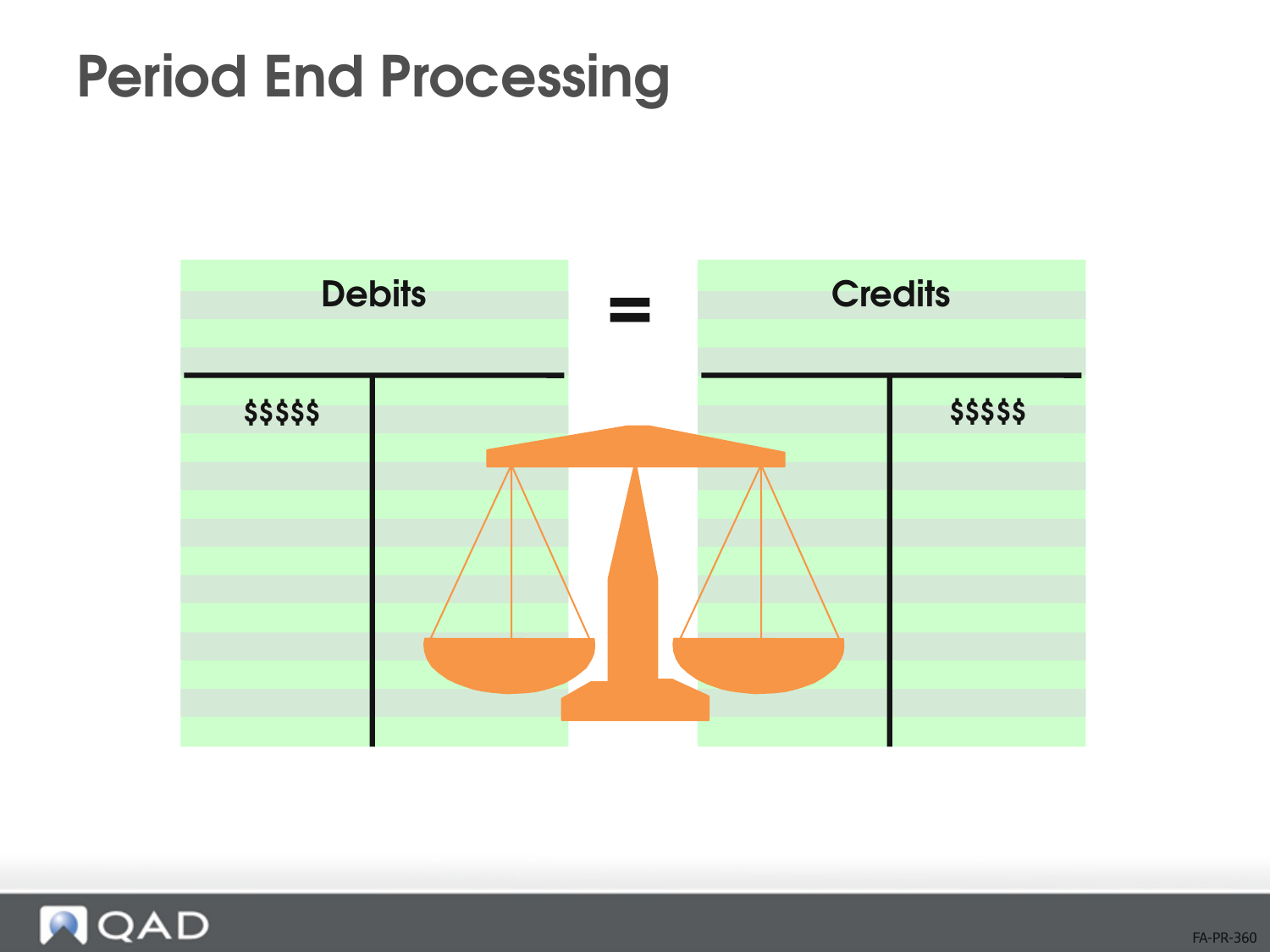

# Period End Processing
=

Debits
Credits

$$$$$
$$$$$

FA-PR-360